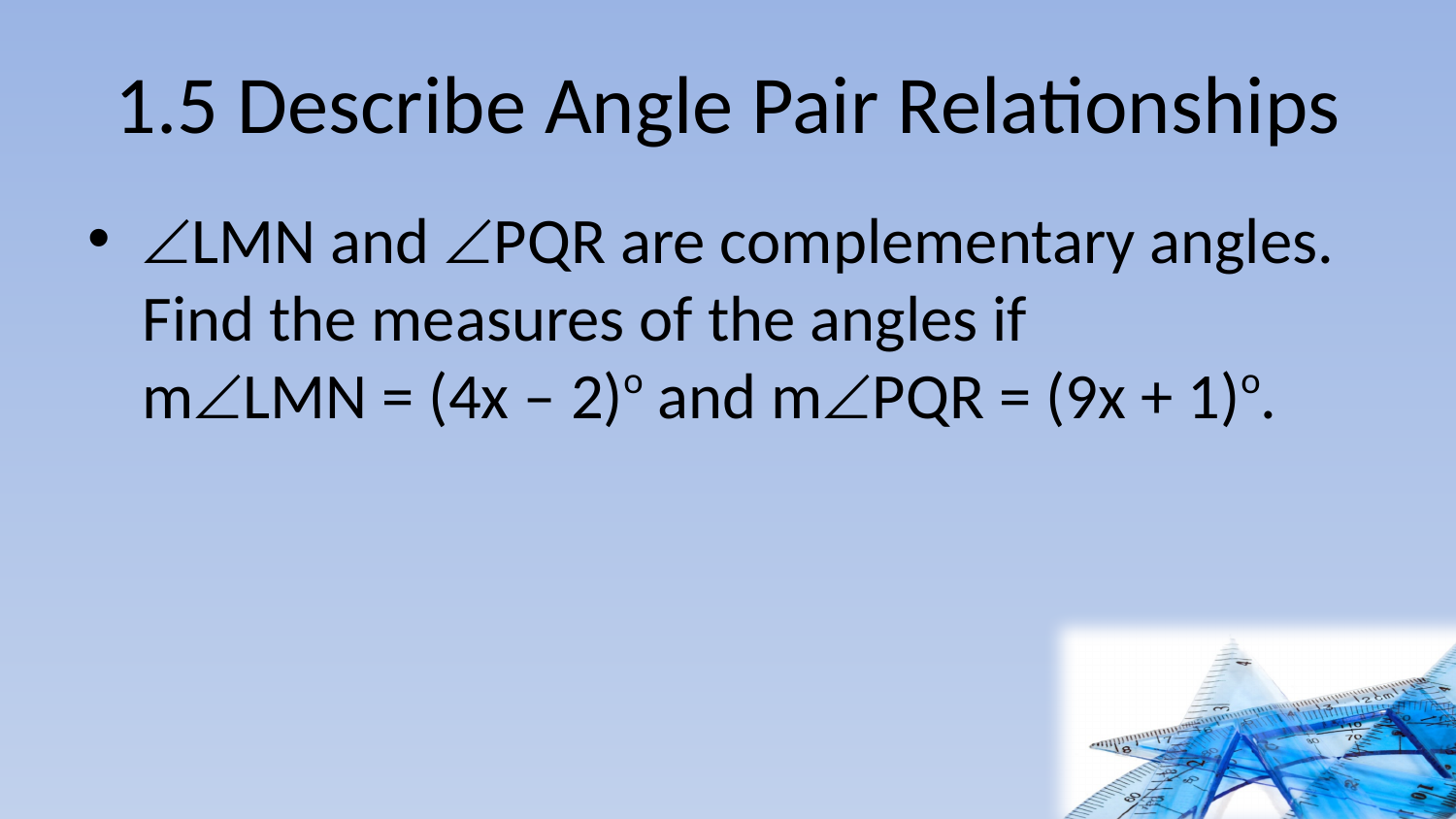

# 1.5 Describe Angle Pair Relationships
∠LMN and ∠PQR are complementary angles. Find the measures of the angles if
m∠LMN = (4x – 2)o and m∠PQR = (9x + 1)o.